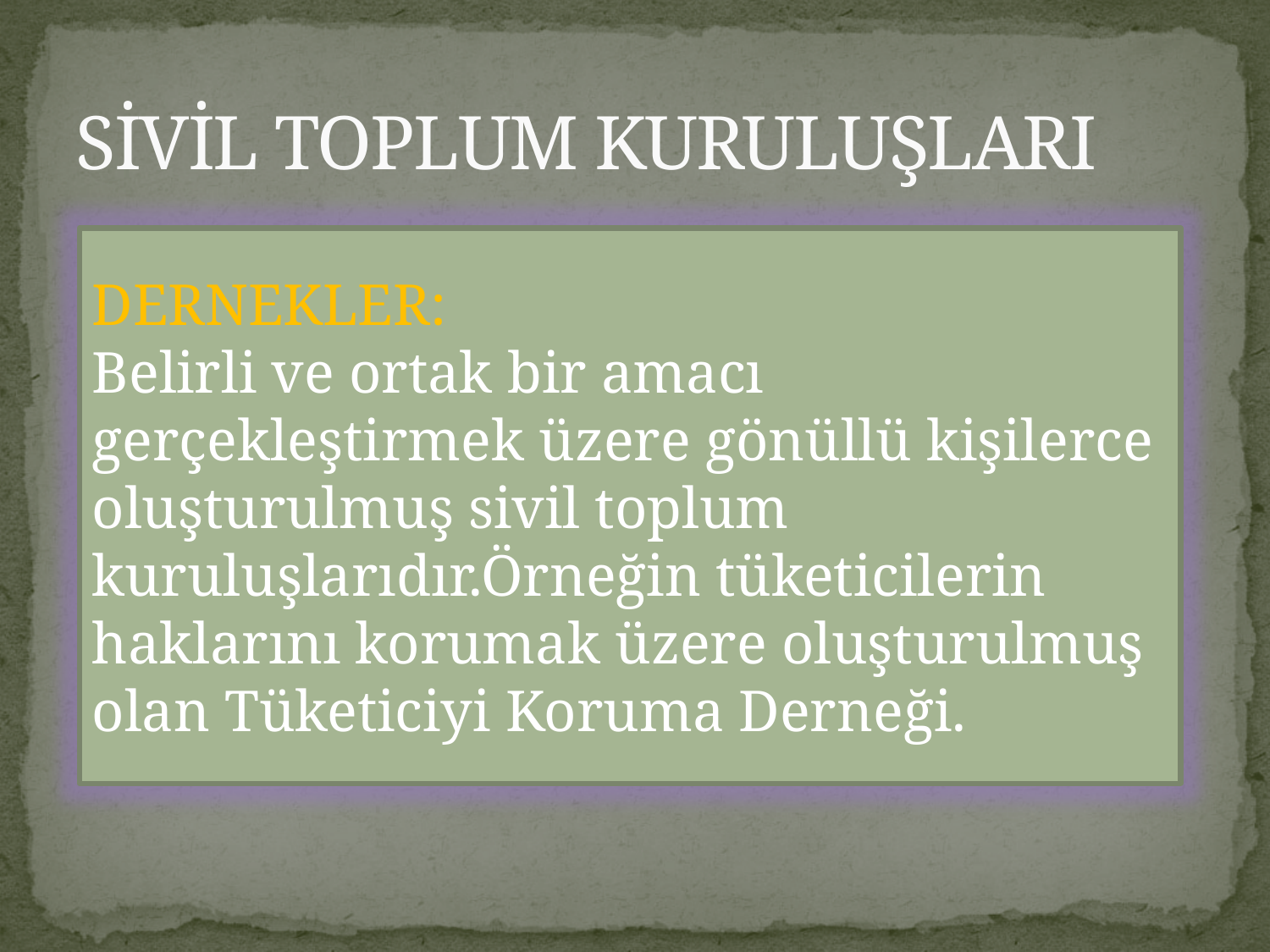

# SİVİL TOPLUM KURULUŞLARI

DERNEKLER:
Belirli ve ortak bir amacı gerçekleştirmek üzere gönüllü kişilerce oluşturulmuş sivil toplum kuruluşlarıdır.Örneğin tüketicilerin haklarını korumak üzere oluşturulmuş olan Tüketiciyi Koruma Derneği.